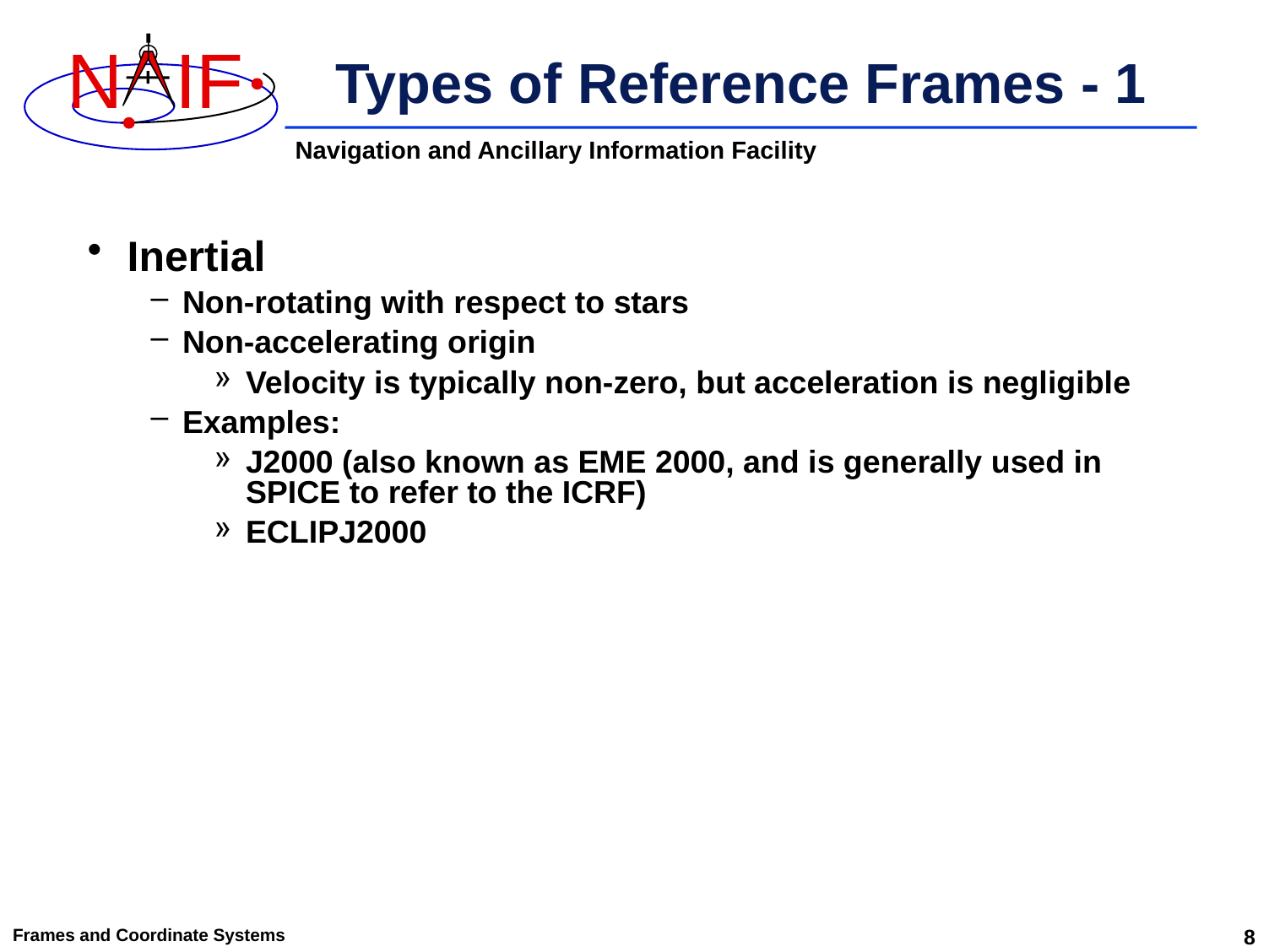

# Types of Reference Frames - 1
Inertial
Non-rotating with respect to stars
Non-accelerating origin
Velocity is typically non-zero, but acceleration is negligible
Examples:
J2000 (also known as EME 2000, and is generally used in SPICE to refer to the ICRF)
ECLIPJ2000
Frames and Coordinate Systems
8